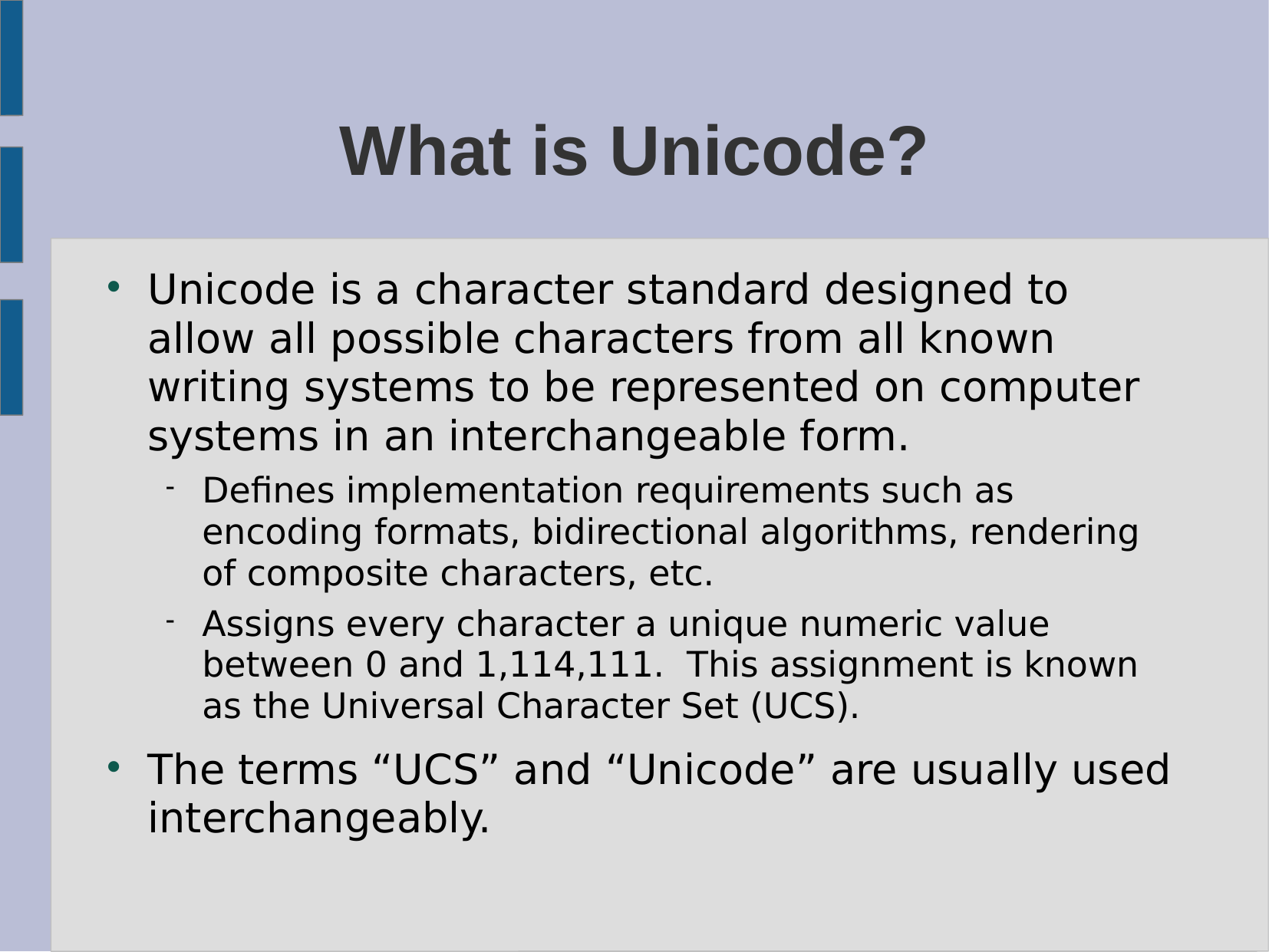

# What is Unicode?
Unicode is a character standard designed to allow all possible characters from all known writing systems to be represented on computer systems in an interchangeable form.
Defines implementation requirements such as encoding formats, bidirectional algorithms, rendering of composite characters, etc.
Assigns every character a unique numeric value between 0 and 1,114,111.  This assignment is known as the Universal Character Set (UCS).
The terms “UCS” and “Unicode” are usually used interchangeably.